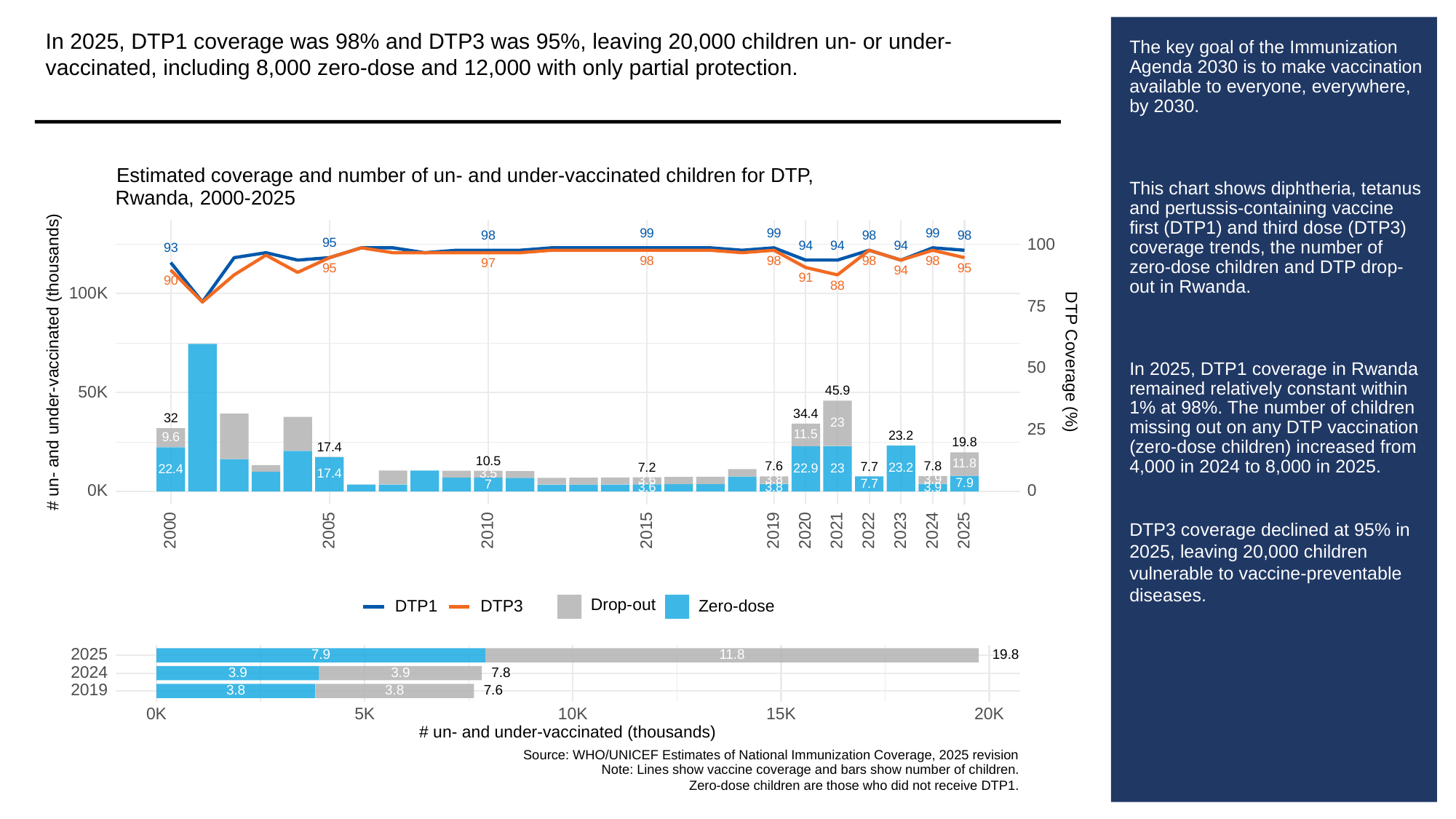

In 2025, DTP1 coverage was 98% and DTP3 was 95%, leaving 20,000 children un- or under-vaccinated, including 8,000 zero-dose and 12,000 with only partial protection.
# The key goal of the Immunization Agenda 2030 is to make vaccination available to everyone, everywhere, by 2030.

This chart shows diphtheria, tetanus and pertussis-containing vaccine first (DTP1) and third dose (DTP3) coverage trends, the number of zero-dose children and DTP drop-out in Rwanda.

In 2025, DTP1 coverage in Rwanda remained relatively constant within 1% at 98%. The number of children missing out on any DTP vaccination (zero-dose children) increased from 4,000 in 2024 to 8,000 in 2025.

DTP3 coverage declined at 95% in 2025, leaving 20,000 children vulnerable to vaccine-preventable diseases.

Estimated coverage and number of un- and under-vaccinated children for DTP,
Rwanda, 2000-2025

99
99
99
98
98
98
95
100
94
94
94
93

98
98
98
98
97
95
95
94
91
90
88
100K

75

# un- and under-vaccinated (thousands)
DTP Coverage (%)
50
50K
45.9

34.4

32

23

25

11.5
23.2
9.6
19.8

17.4

10.5

11.8
7.8
7.6
7.7
7.2
23.2
23
22.9
22.4

3.5
17.4

3.9
3.8

3.6

7.9
7.7
7
3.9
3.8
3.6

0K
0

2023
2000
2005
2010
2015
2019
2020
2021
2022
2024
2025

Drop-out
DTP3
Zero-dose
DTP1

2025
7.9
11.8
19.8

2024
3.9
3.9
7.8

2019
3.8
3.8
7.6

0K
10K
15K
20K
5K
# un- and under-vaccinated (thousands)
Source: WHO/UNICEF Estimates of National Immunization Coverage, 2025 revision
Note: Lines show vaccine coverage and bars show number of children.
Zero-dose children are those who did not receive DTP1.